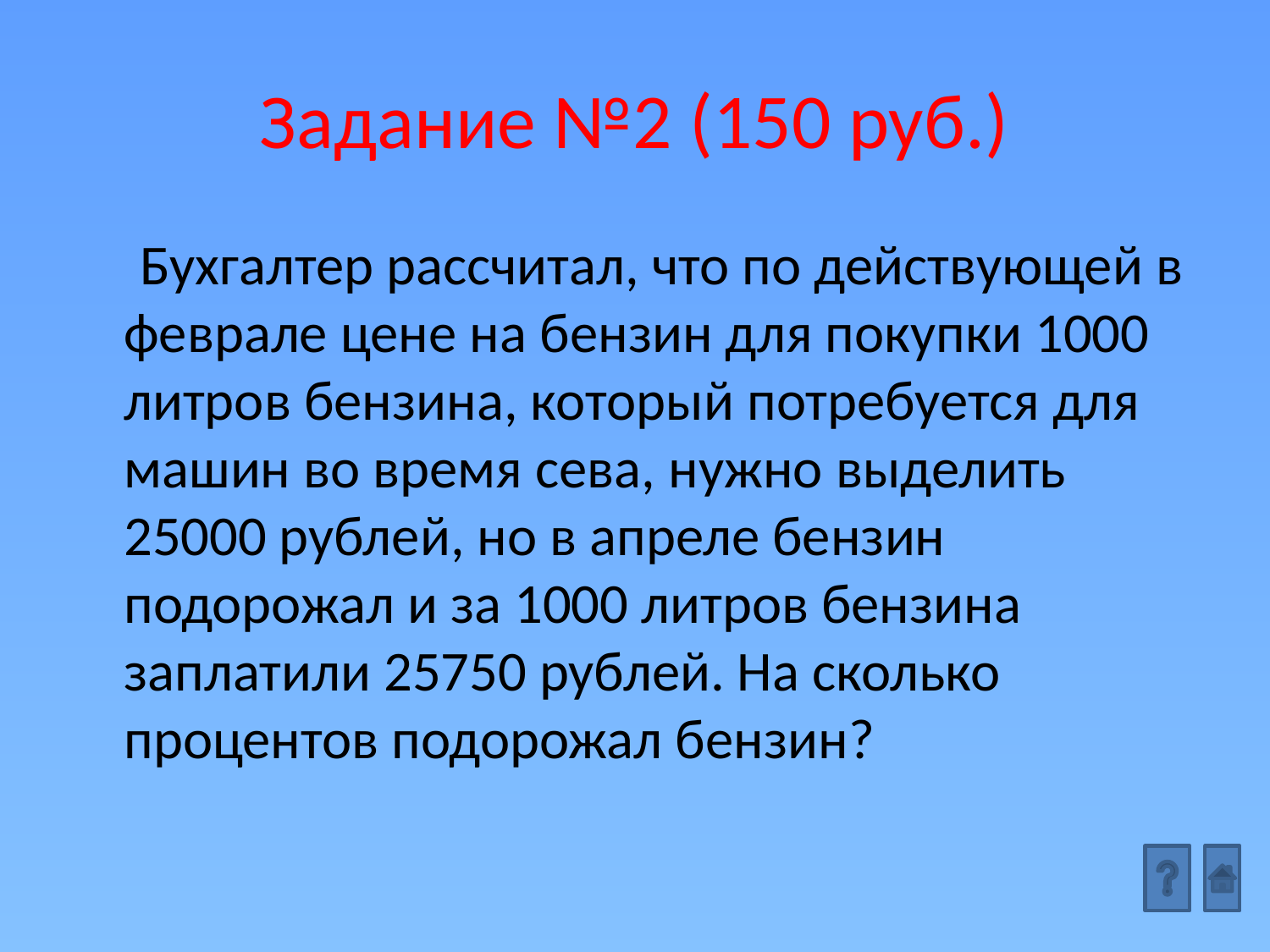

# Задание №2 (150 руб.)
     Бухгалтер рассчитал, что по действующей в феврале цене на бензин для покупки 1000 литров бензина, который потребуется для машин во время сева, нужно выделить 25000 рублей, но в апреле бензин подорожал и за 1000 литров бензина заплатили 25750 рублей. На сколько процентов подорожал бензин?